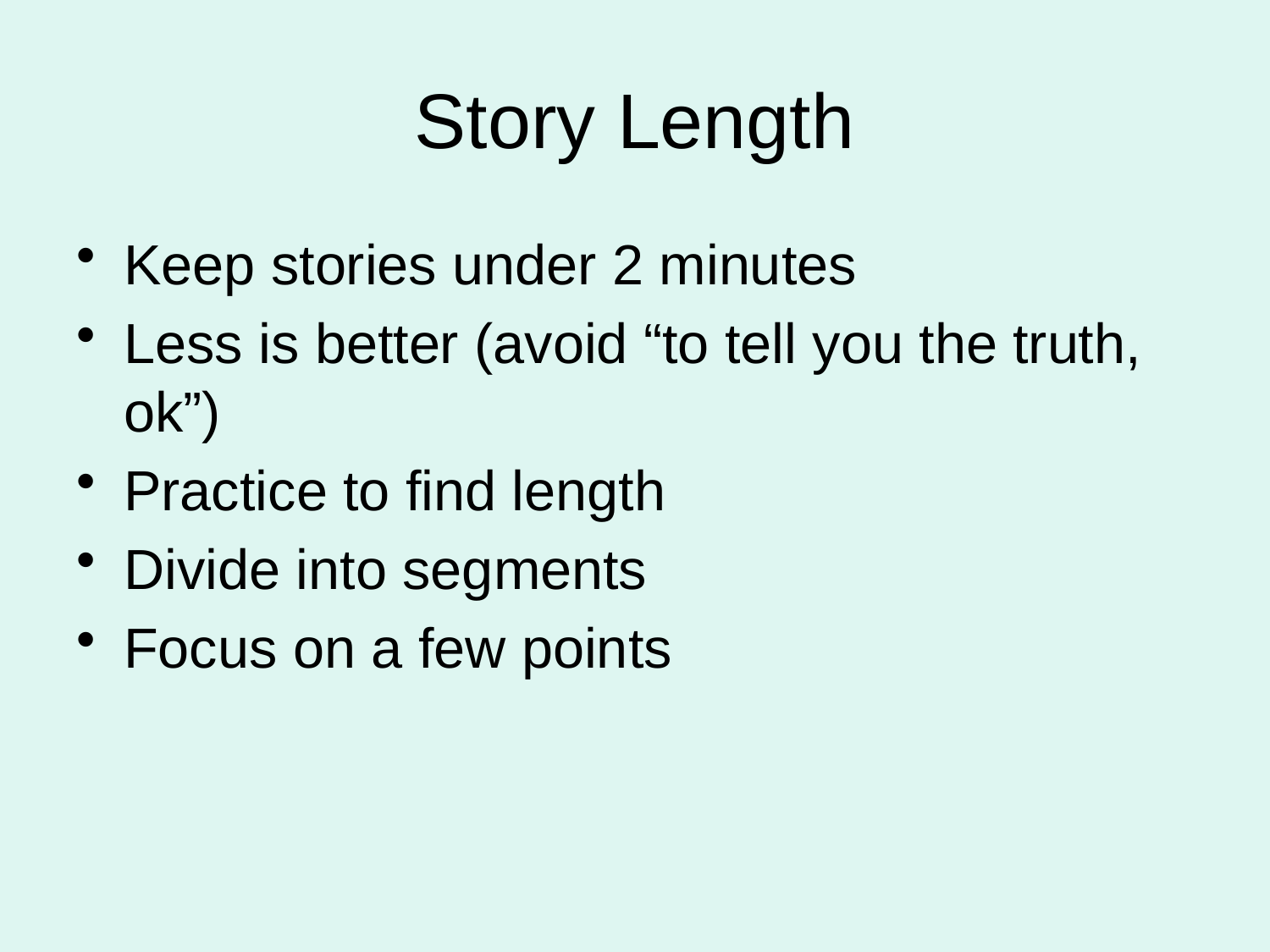

# Story Length
Keep stories under 2 minutes
Less is better (avoid “to tell you the truth, ok”)
Practice to find length
Divide into segments
Focus on a few points